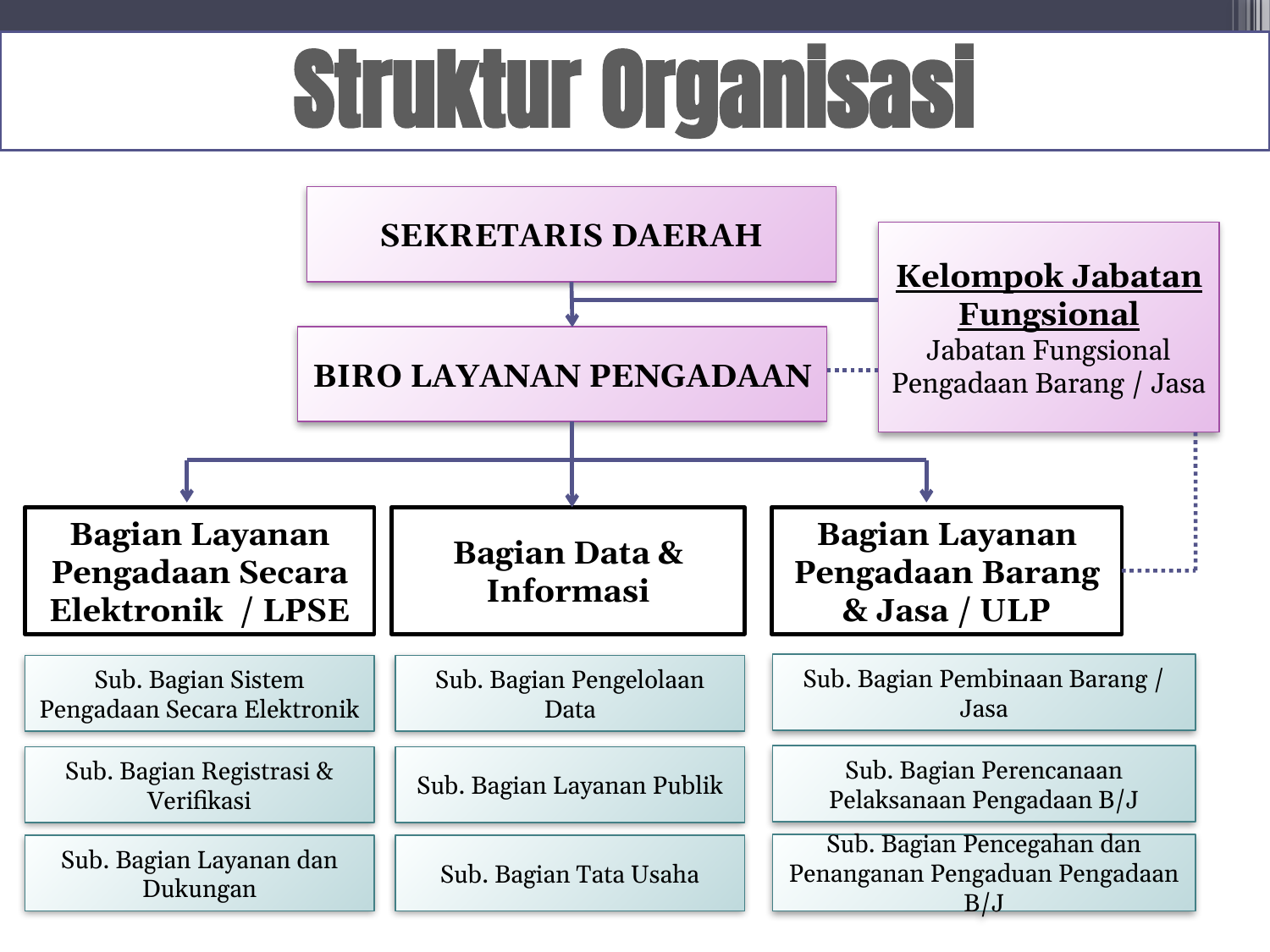

Struktur Organisasi
SEKRETARIS DAERAH
Kelompok Jabatan Fungsional
Jabatan Fungsional Pengadaan Barang / Jasa
BIRO LAYANAN PENGADAAN
Bagian Layanan Pengadaan Secara Elektronik  / LPSE
Bagian Data & Informasi
Bagian Layanan Pengadaan Barang & Jasa / ULP
Sub. Bagian Pembinaan Barang / Jasa
Sub. Bagian Pengelolaan Data
Sub. Bagian Sistem Pengadaan Secara Elektronik
Sub. Bagian Perencanaan Pelaksanaan Pengadaan B/J
Sub. Bagian Layanan Publik
Sub. Bagian Registrasi & Verifikasi
Sub. Bagian Pencegahan dan Penanganan Pengaduan Pengadaan B/J
Sub. Bagian Tata Usaha
Sub. Bagian Layanan dan Dukungan